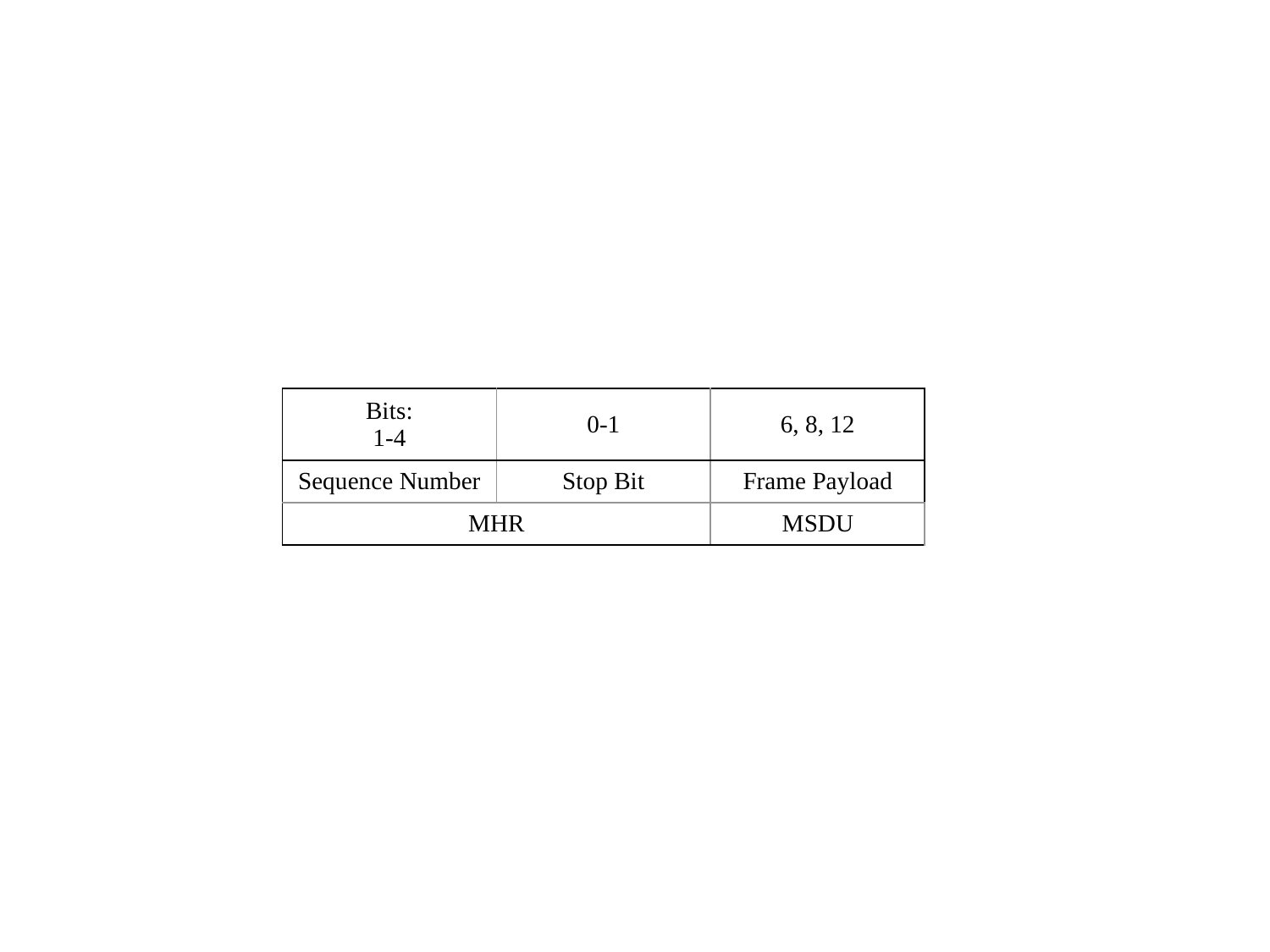

| Bits: 1-4 | 0-1 | 6, 8, 12 |
| --- | --- | --- |
| Sequence Number | Stop Bit | Frame Payload |
| MHR |  | MSDU |